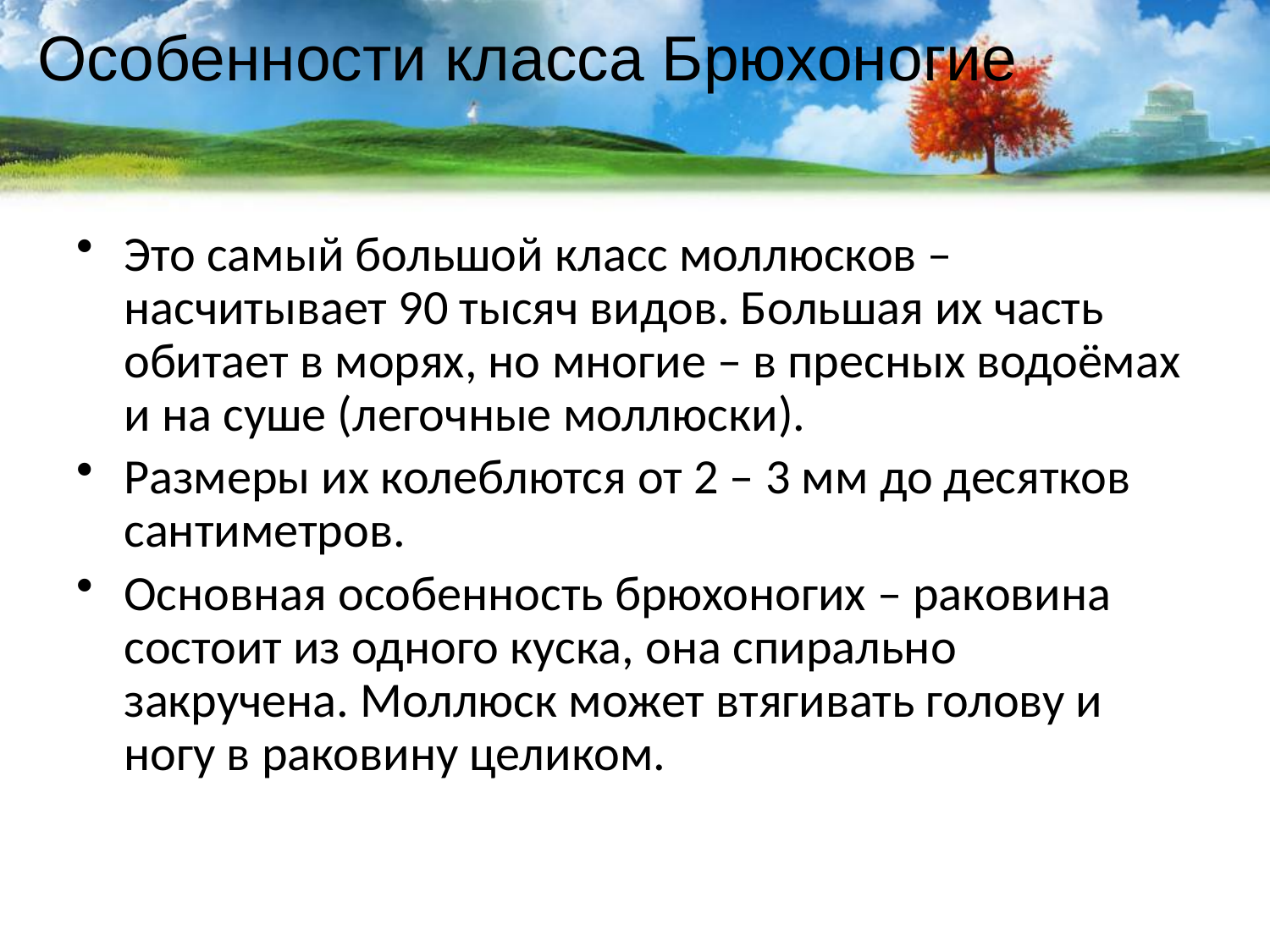

# Особенности класса Брюхоногие
Это самый большой класс моллюсков – насчитывает 90 тысяч видов. Большая их часть обитает в морях, но многие – в пресных водоёмах и на суше (легочные моллюски).
Размеры их колеблются от 2 – 3 мм до десятков сантиметров.
Основная особенность брюхоногих – раковина состоит из одного куска, она спирально закручена. Моллюск может втягивать голову и ногу в раковину целиком.